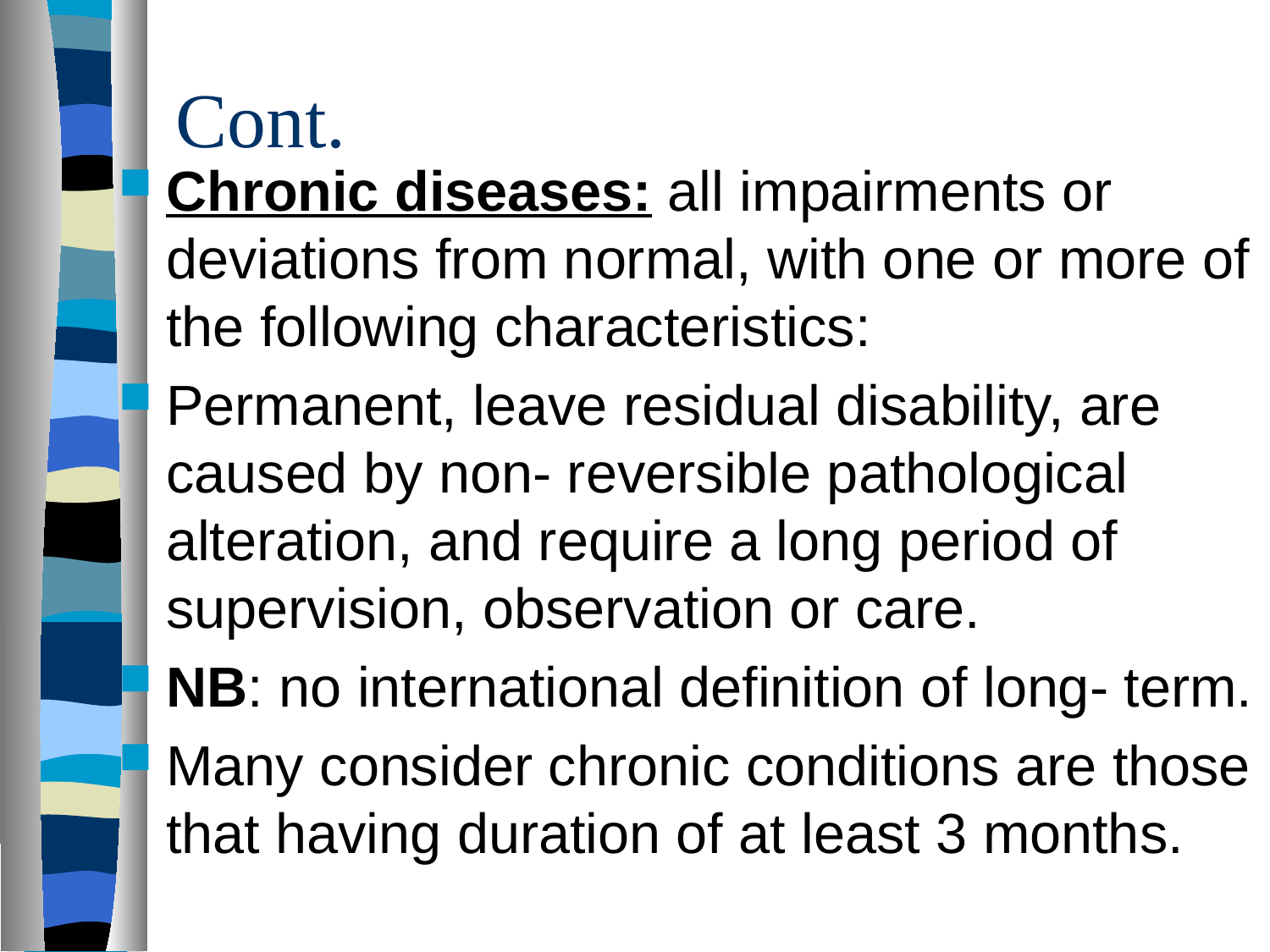

# Cont.
Chronic diseases: all impairments or deviations from normal, with one or more of the following characteristics:
Permanent, leave residual disability, are caused by non- reversible pathological alteration, and require a long period of supervision, observation or care.
NB: no international definition of long- term.
Many consider chronic conditions are those that having duration of at least 3 months.